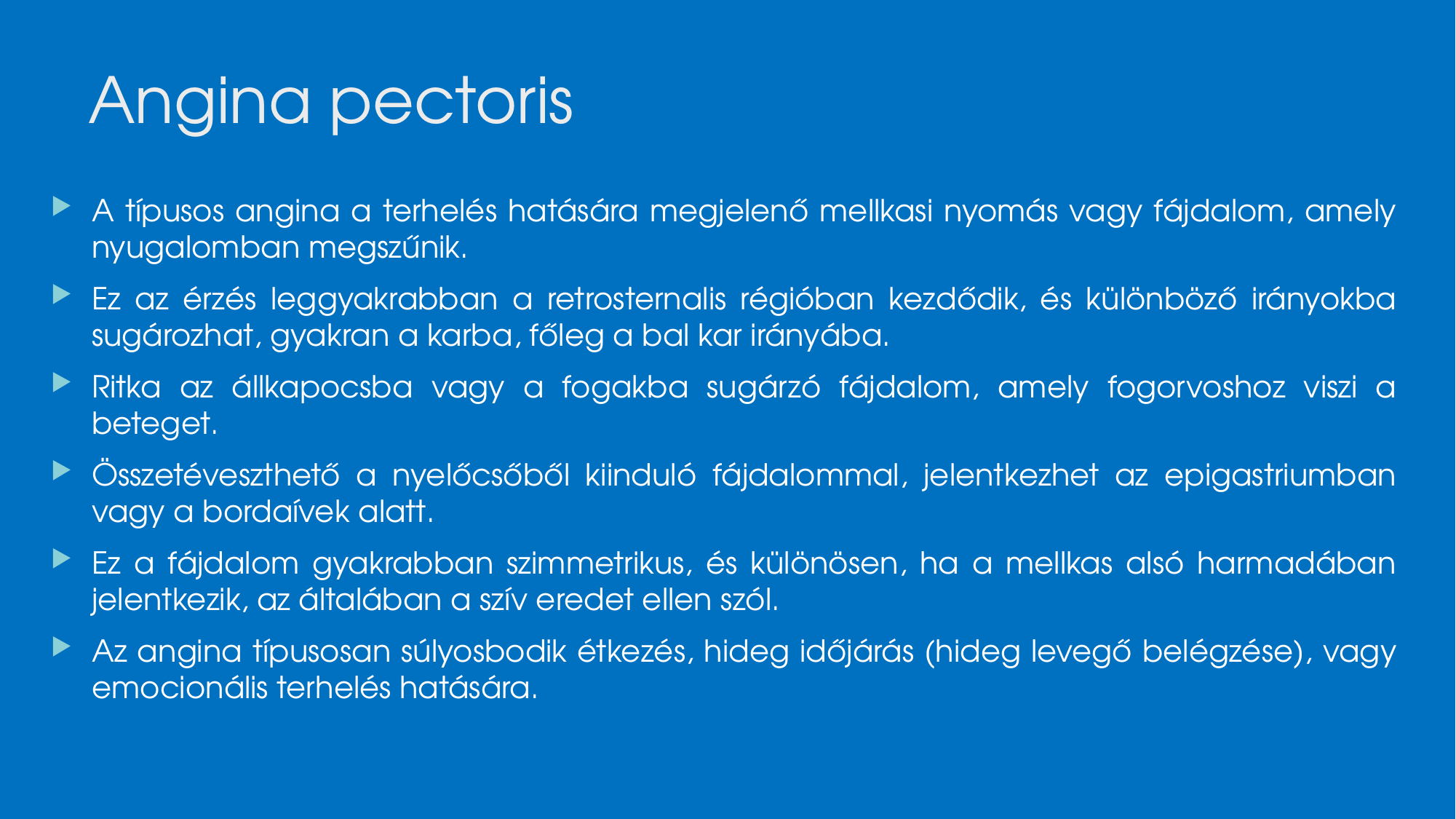

# Angina pectoris
A típusos angina a terhelés hatására megjelenő mellkasi nyomás vagy fájdalom, amely nyugalomban megszűnik.
Ez az érzés leggyakrabban a retrosternalis régióban kezdődik, és különböző irányokba sugározhat, gyakran a karba, főleg a bal kar irányába.
Ritka az állkapocsba vagy a fogakba sugárzó fájdalom, amely fogorvoshoz viszi a beteget.
Összetéveszthető a nyelőcsőből kiinduló fájdalommal, jelentkezhet az epigastriumban vagy a bordaívek alatt.
Ez a fájdalom gyakrabban szimmetrikus, és különösen, ha a mellkas alsó harmadában jelentkezik, az általában a szív eredet ellen szól.
Az angina típusosan súlyosbodik étkezés, hideg időjárás (hideg levegő belégzése), vagy emocionális terhelés hatására.